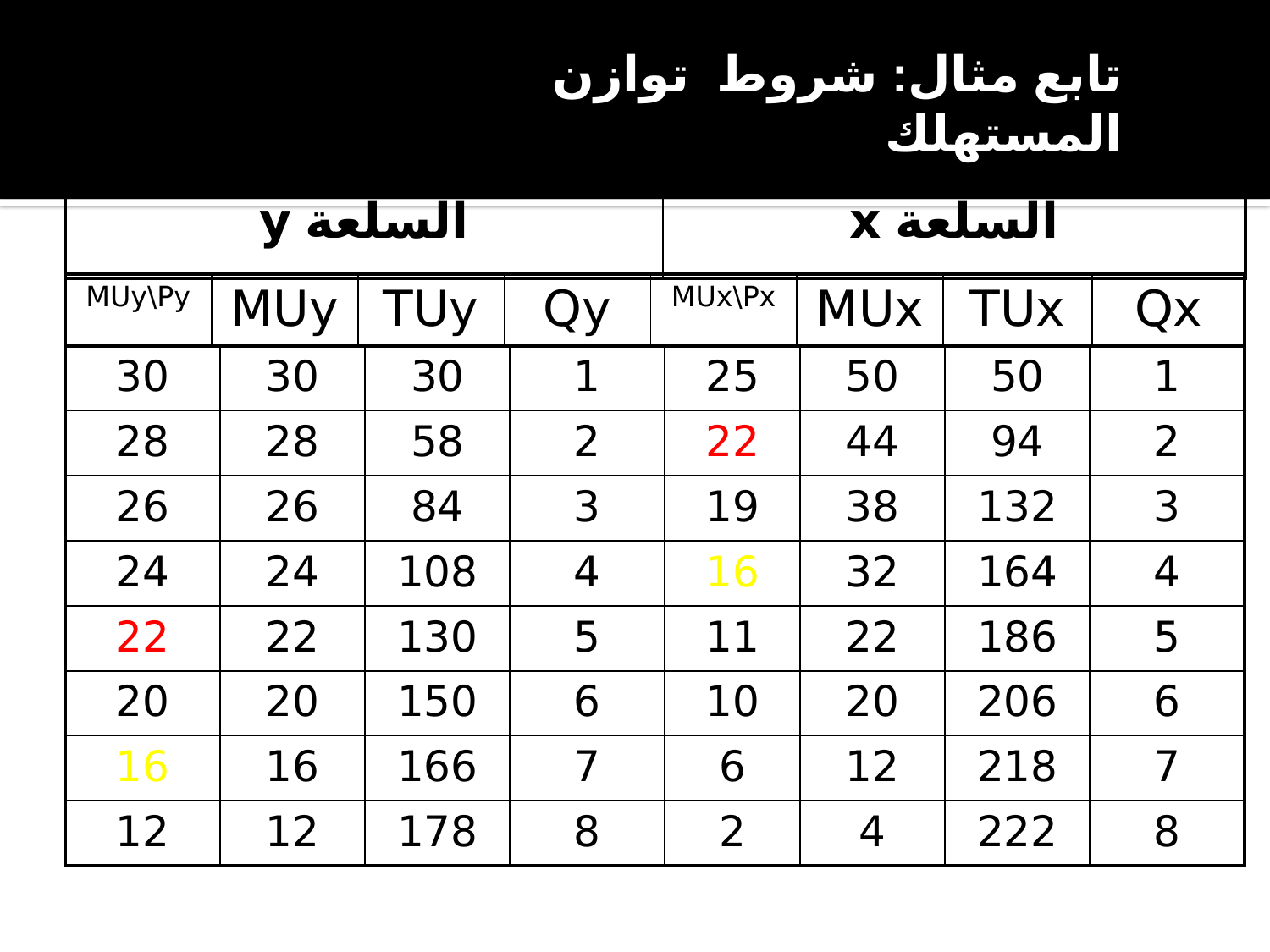

تابع مثال: شروط  توازن المستهلك
| السلعة y | السلعة x |
| --- | --- |

| MUy\Py | MUy | TUy | Qy | MUx\Px | MUx | TUx | Qx |
| --- | --- | --- | --- | --- | --- | --- | --- |
| 30 | 30 | 30 | 1 | 25 | 50 | 50 | 1 |
| --- | --- | --- | --- | --- | --- | --- | --- |
| 28 | 28 | 58 | 2 | 22 | 44 | 94 | 2 |
| 26 | 26 | 84 | 3 | 19 | 38 | 132 | 3 |
| 24 | 24 | 108 | 4 | 16 | 32 | 164 | 4 |
| 22 | 22 | 130 | 5 | 11 | 22 | 186 | 5 |
| 20 | 20 | 150 | 6 | 10 | 20 | 206 | 6 |
| 16 | 16 | 166 | 7 | 6 | 12 | 218 | 7 |
| 12 | 12 | 178 | 8 | 2 | 4 | 222 | 8 |